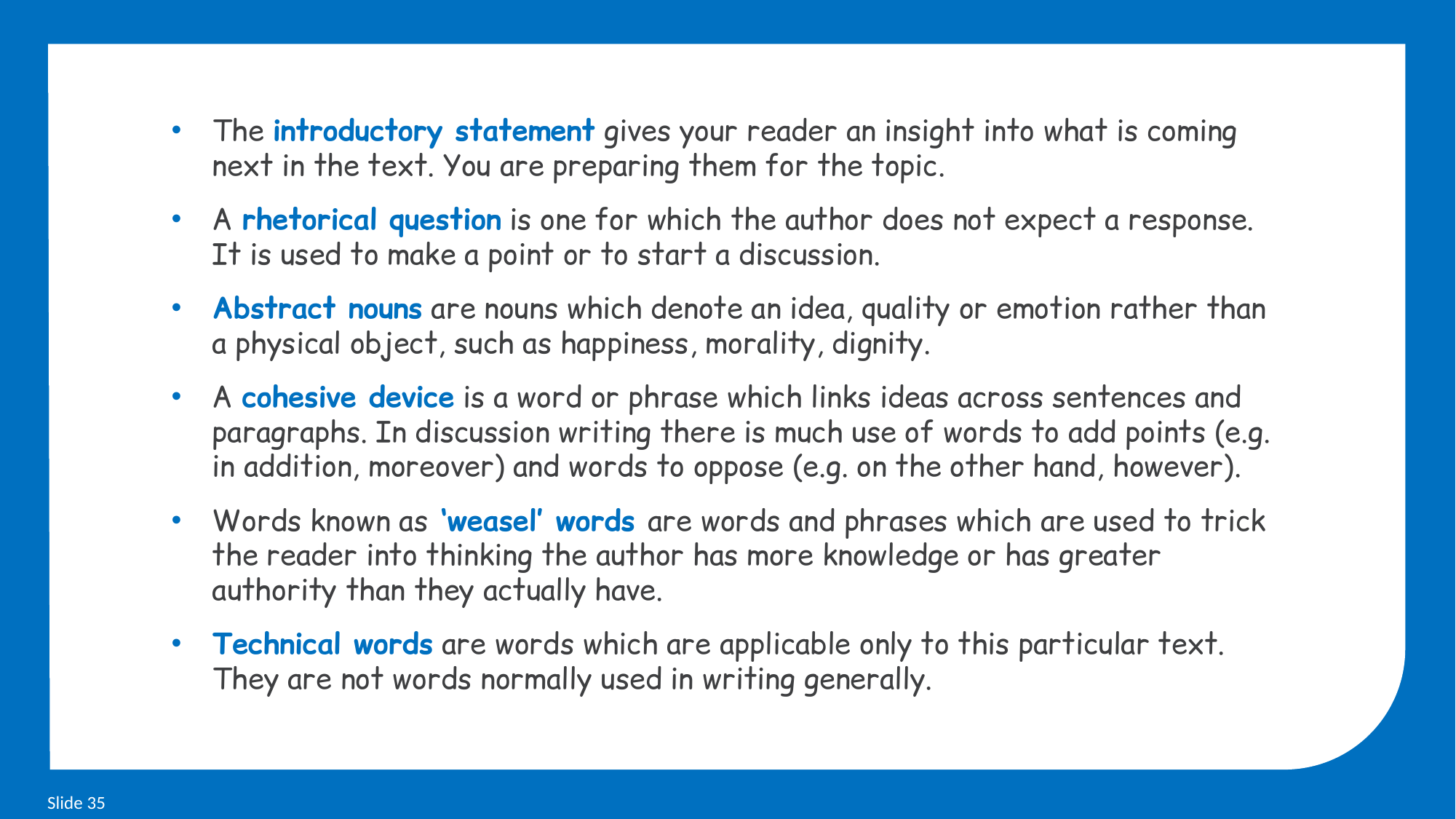

The introductory statement gives your reader an insight into what is coming next in the text. You are preparing them for the topic.
A rhetorical question is one for which the author does not expect a response. It is used to make a point or to start a discussion.
Abstract nouns are nouns which denote an idea, quality or emotion rather than a physical object, such as happiness, morality, dignity.
A cohesive device is a word or phrase which links ideas across sentences and paragraphs. In discussion writing there is much use of words to add points (e.g. in addition, moreover) and words to oppose (e.g. on the other hand, however).
Words known as ‘weasel’ words are words and phrases which are used to trick the reader into thinking the author has more knowledge or has greater authority than they actually have.
Technical words are words which are applicable only to this particular text. They are not words normally used in writing generally.
Slide 35